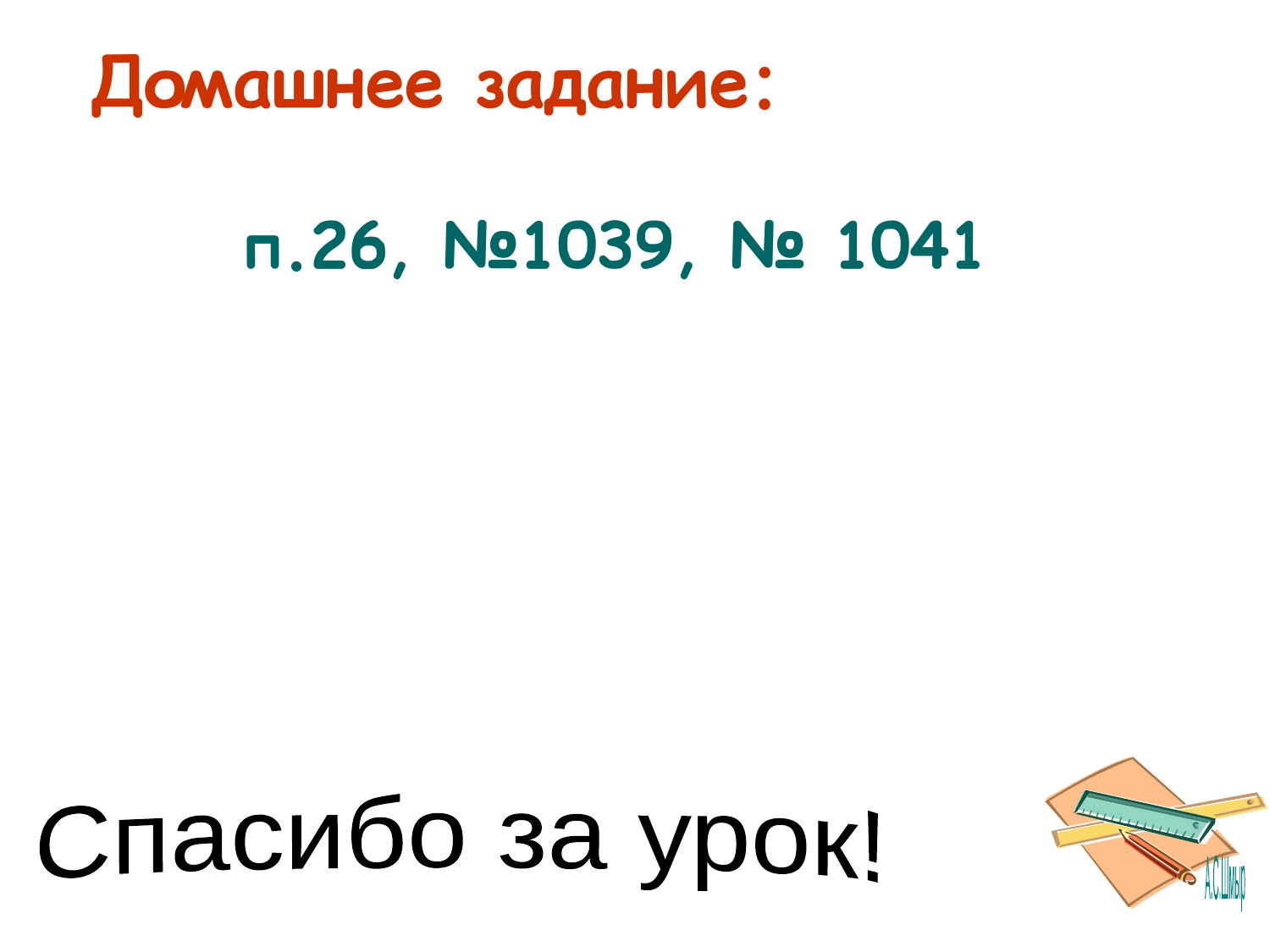

# Домашнее задание:
п.26, №1039, № 1041
Спасибо за урок!